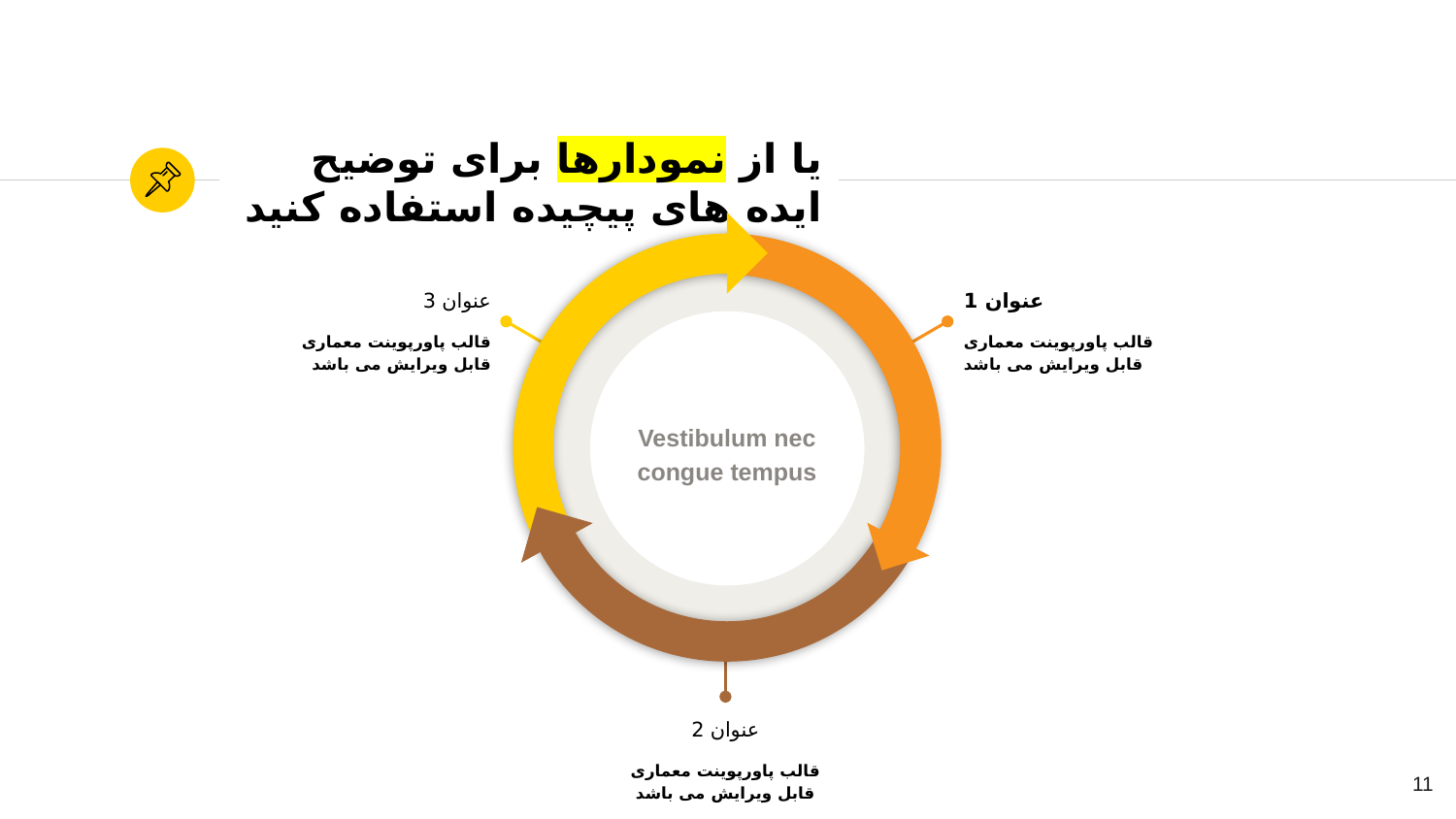

# یا از نمودارها برای توضیح ایده های پیچیده استفاده کنید

عنوان 3

قالب پاورپوینت معماری قابل ویرایش می باشد
عنوان 1

قالب پاورپوینت معماری قابل ویرایش می باشد
Vestibulum nec congue tempus

عنوان 2

قالب پاورپوینت معماری قابل ویرایش می باشد
11